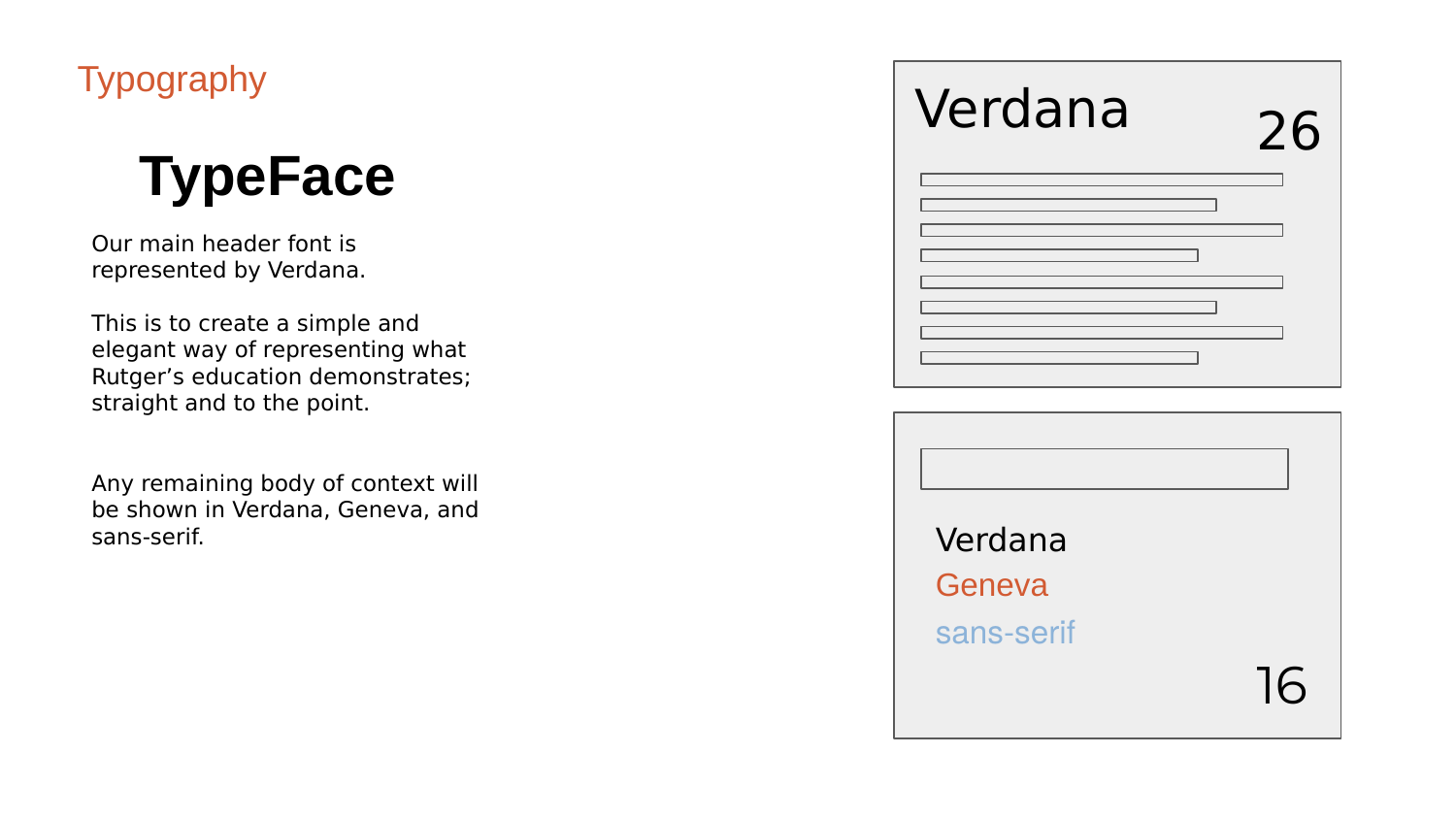

# Typography

Verdana
26
TypeFace

Our main header font is represented by Verdana.

This is to create a simple and elegant way of representing what Rutger’s education demonstrates; straight and to the point.

Any remaining body of context will be shown in Verdana, Geneva, and sans-serif.

Verdana
Geneva
sans-serif
16